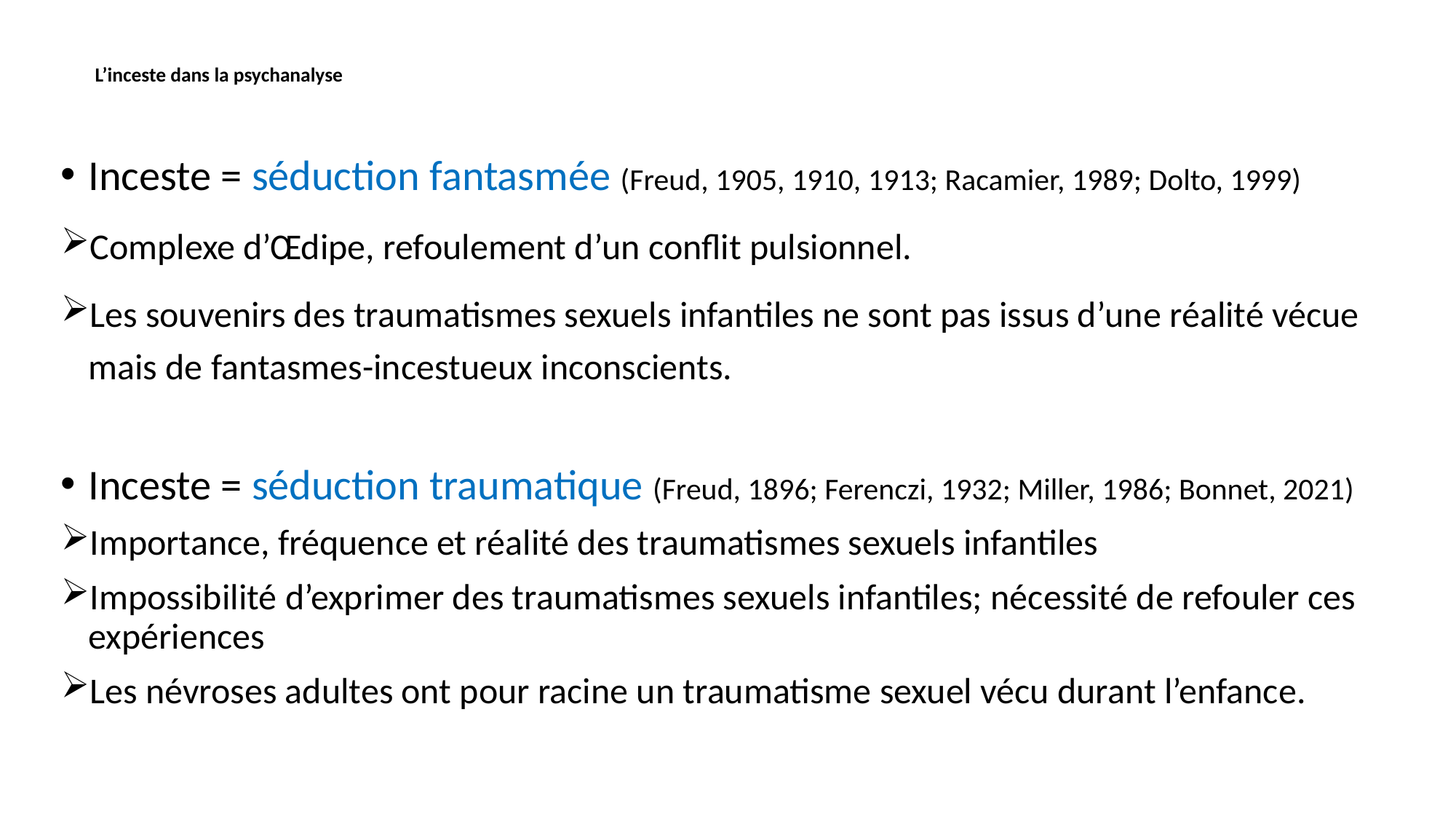

# L’inceste dans la psychanalyse
Inceste = séduction fantasmée (Freud, 1905, 1910, 1913; Racamier, 1989; Dolto, 1999)
Complexe d’Œdipe, refoulement d’un conflit pulsionnel.
Les souvenirs des traumatismes sexuels infantiles ne sont pas issus d’une réalité vécue mais de fantasmes-incestueux inconscients.

Inceste = séduction traumatique (Freud, 1896; Ferenczi, 1932; Miller, 1986; Bonnet, 2021)
Importance, fréquence et réalité des traumatismes sexuels infantiles
Impossibilité d’exprimer des traumatismes sexuels infantiles; nécessité de refouler ces expériences
Les névroses adultes ont pour racine un traumatisme sexuel vécu durant l’enfance.